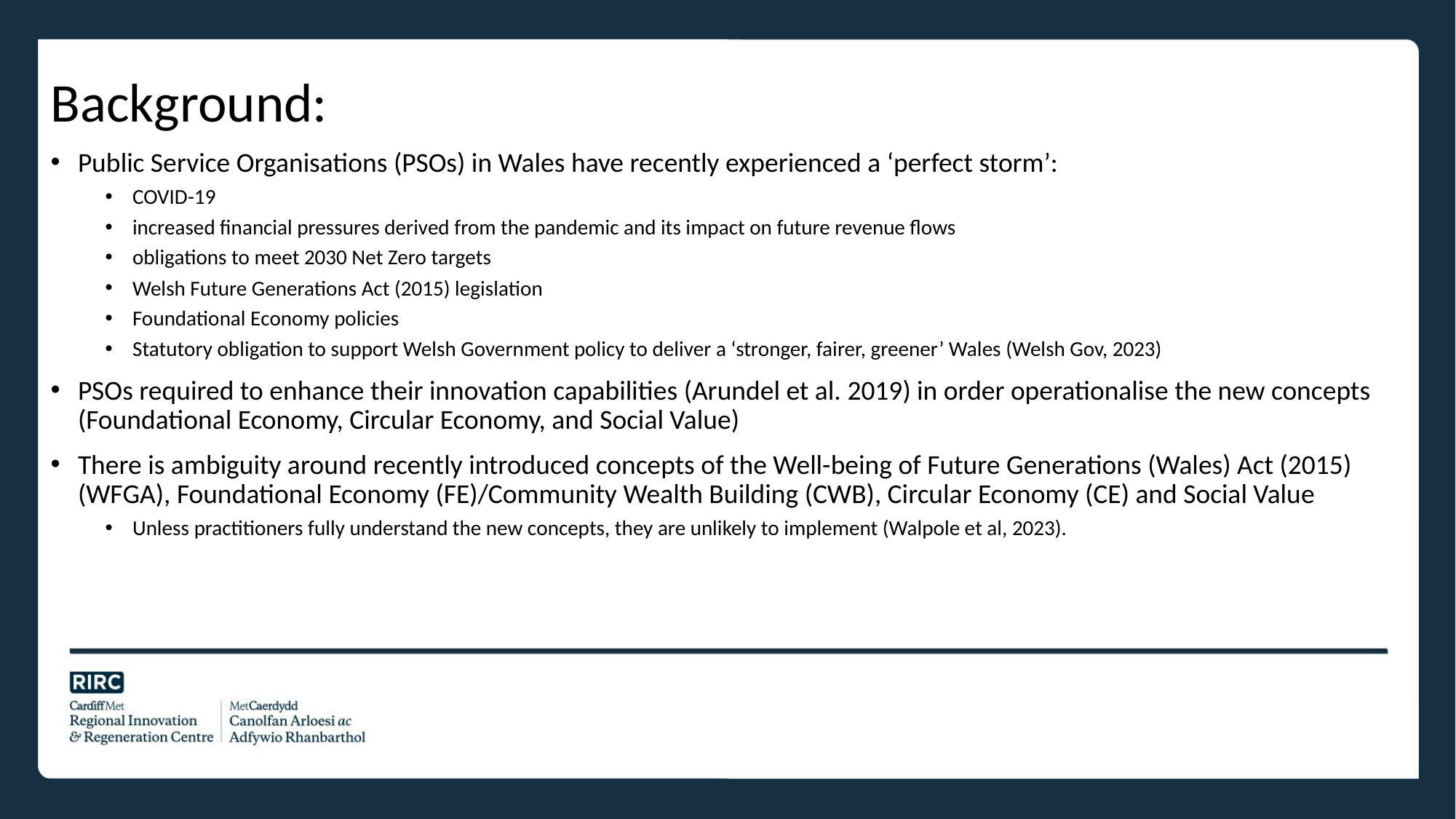

Background:
Public Service Organisations (PSOs) in Wales have recently experienced a ‘perfect storm’:
COVID-19
increased financial pressures derived from the pandemic and its impact on future revenue flows
obligations to meet 2030 Net Zero targets
Welsh Future Generations Act (2015) legislation
Foundational Economy policies
Statutory obligation to support Welsh Government policy to deliver a ‘stronger, fairer, greener’ Wales (Welsh Gov, 2023)
PSOs required to enhance their innovation capabilities (Arundel et al. 2019) in order operationalise the new concepts (Foundational Economy, Circular Economy, and Social Value)
There is ambiguity around recently introduced concepts of the Well-being of Future Generations (Wales) Act (2015) (WFGA), Foundational Economy (FE)/Community Wealth Building (CWB), Circular Economy (CE) and Social Value
Unless practitioners fully understand the new concepts, they are unlikely to implement (Walpole et al, 2023).